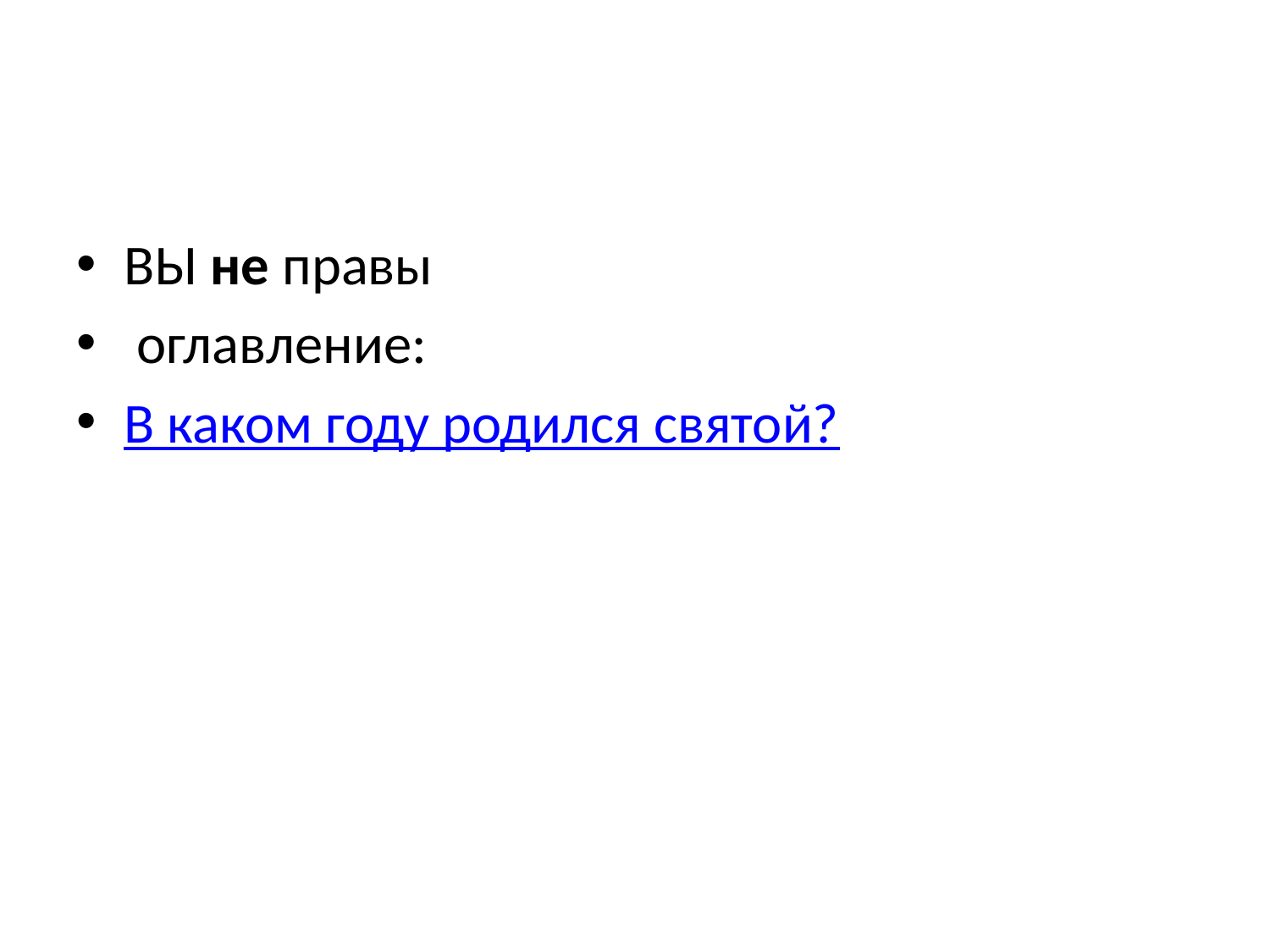

#
ВЫ не правы
 оглавление:
В каком году родился святой?